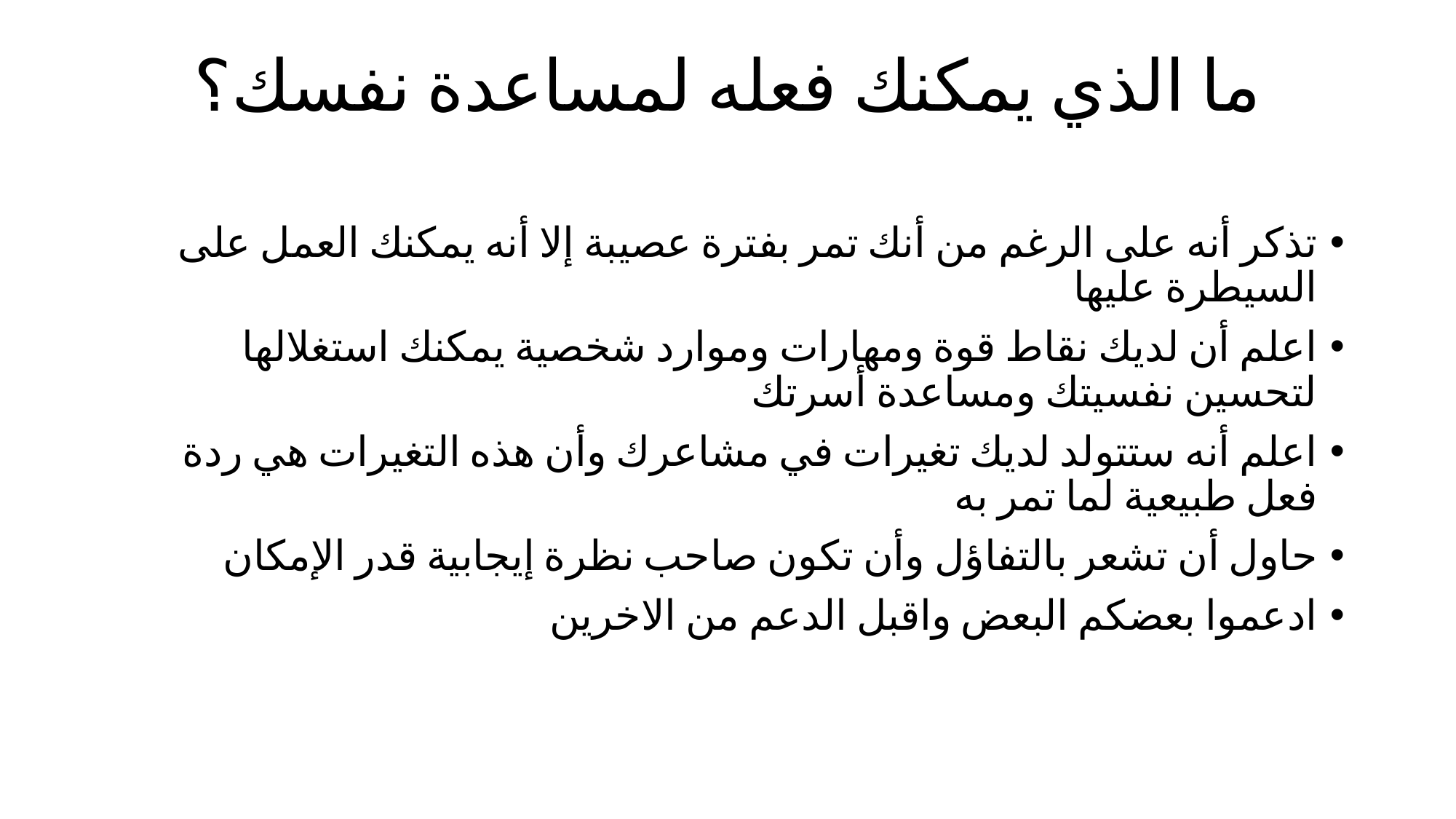

# ما الذي يمكنك فعله لمساعدة نفسك؟
تذكر أنه على الرغم من أنك تمر بفترة عصيبة إلا أنه يمكنك العمل على السيطرة عليها
اعلم أن لديك نقاط قوة ومهارات وموارد شخصية يمكنك استغلالها لتحسين نفسيتك ومساعدة أسرتك
اعلم أنه ستتولد لديك تغيرات في مشاعرك وأن هذه التغيرات هي ردة فعل طبيعية لما تمر به
حاول أن تشعر بالتفاؤل وأن تكون صاحب نظرة إيجابية قدر الإمكان
ادعموا بعضكم البعض واقبل الدعم من الاخرين